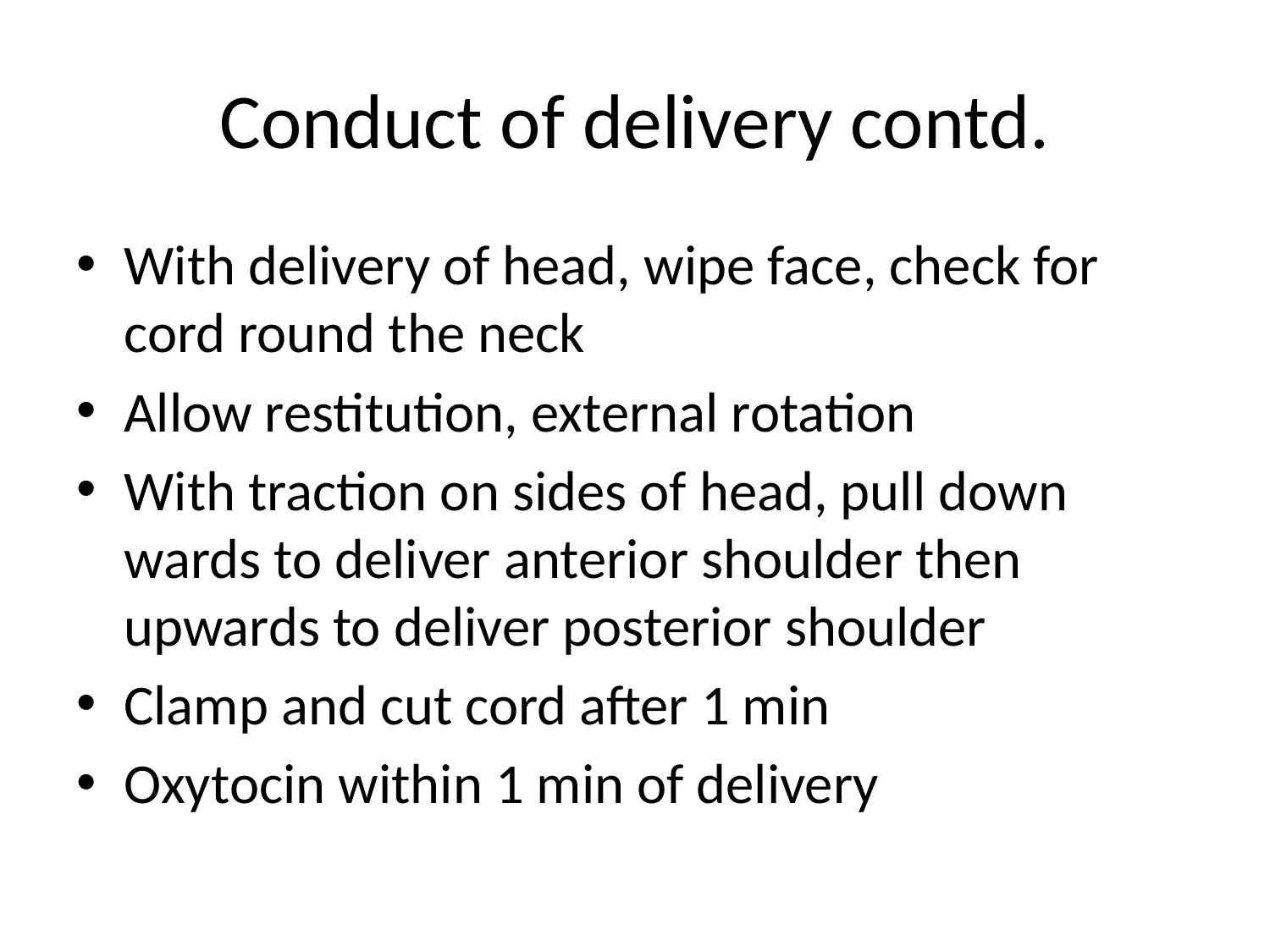

# Conduct of delivery contd.
With delivery of head, wipe face, check for cord round the neck
Allow restitution, external rotation
With traction on sides of head, pull down wards to deliver anterior shoulder then upwards to deliver posterior shoulder
Clamp and cut cord after 1 min
Oxytocin within 1 min of delivery